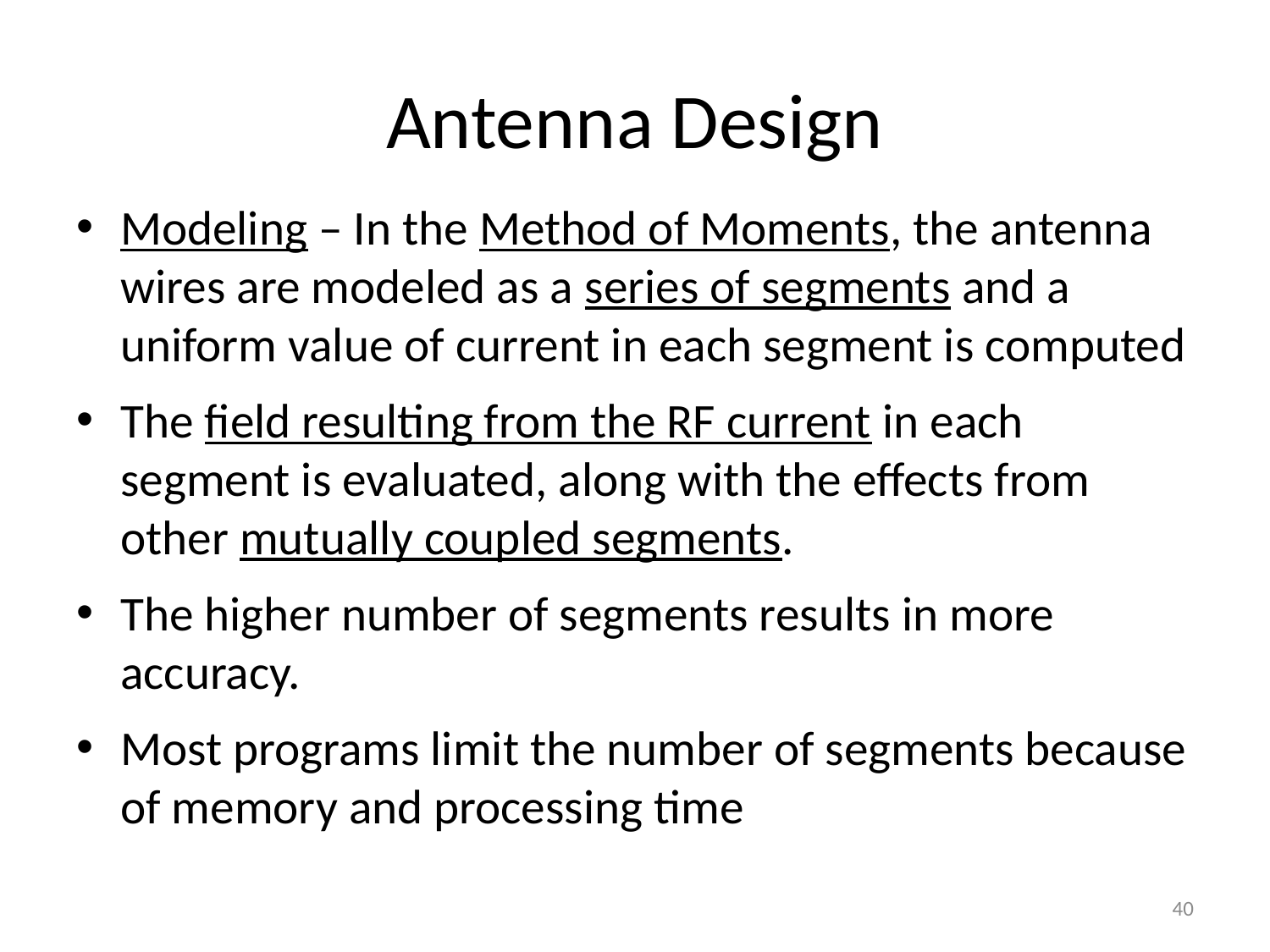

# Antenna Design
Modeling – In the Method of Moments, the antenna wires are modeled as a series of segments and a uniform value of current in each segment is computed
The field resulting from the RF current in each segment is evaluated, along with the effects from other mutually coupled segments.
The higher number of segments results in more accuracy.
Most programs limit the number of segments because of memory and processing time
40